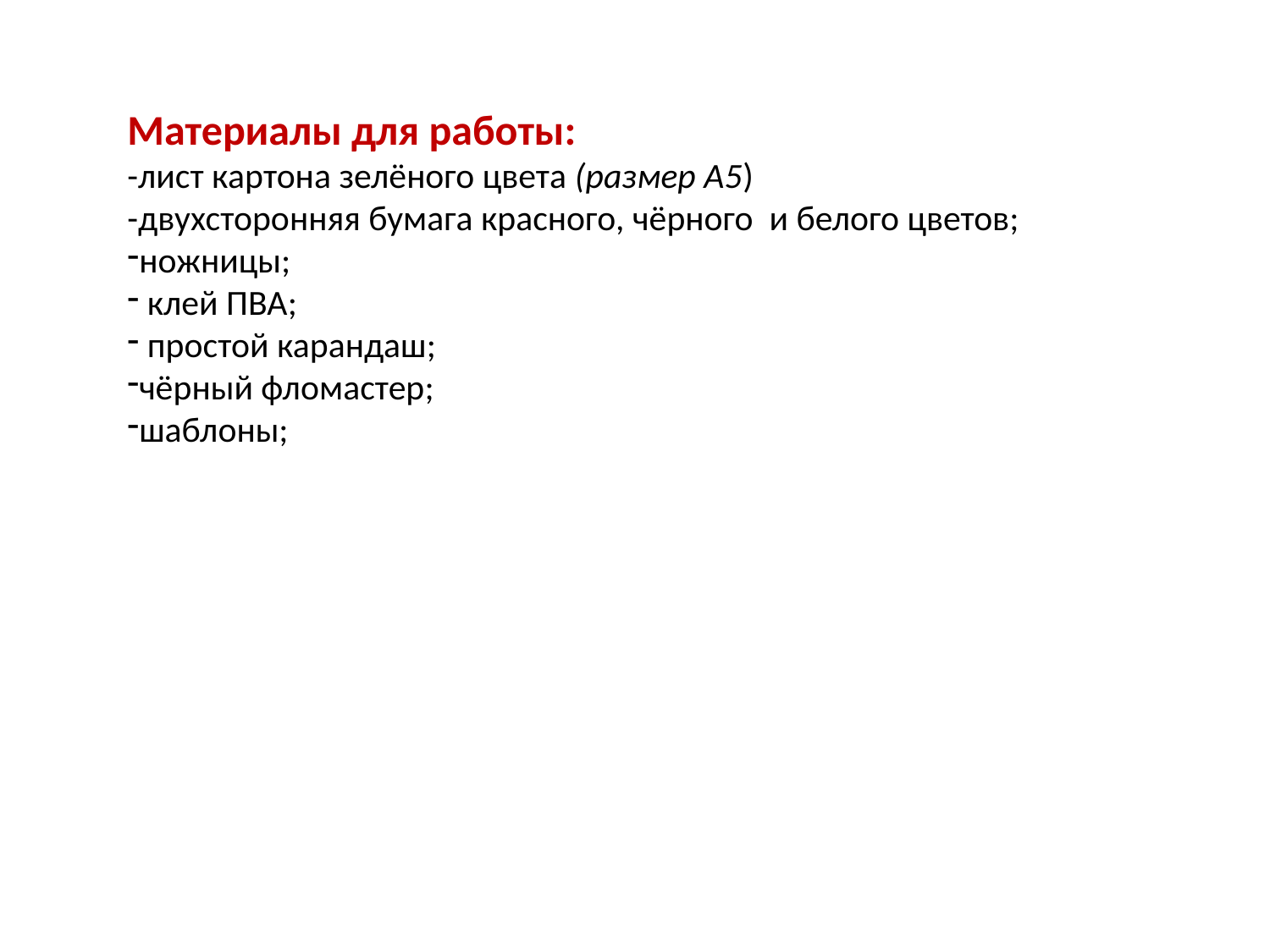

Материалы для работы:
-лист картона зелёного цвета (размер А5)
-двухсторонняя бумага красного, чёрного  и белого цветов;
ножницы;
 клей ПВА;
 простой карандаш;
чёрный фломастер;
шаблоны;